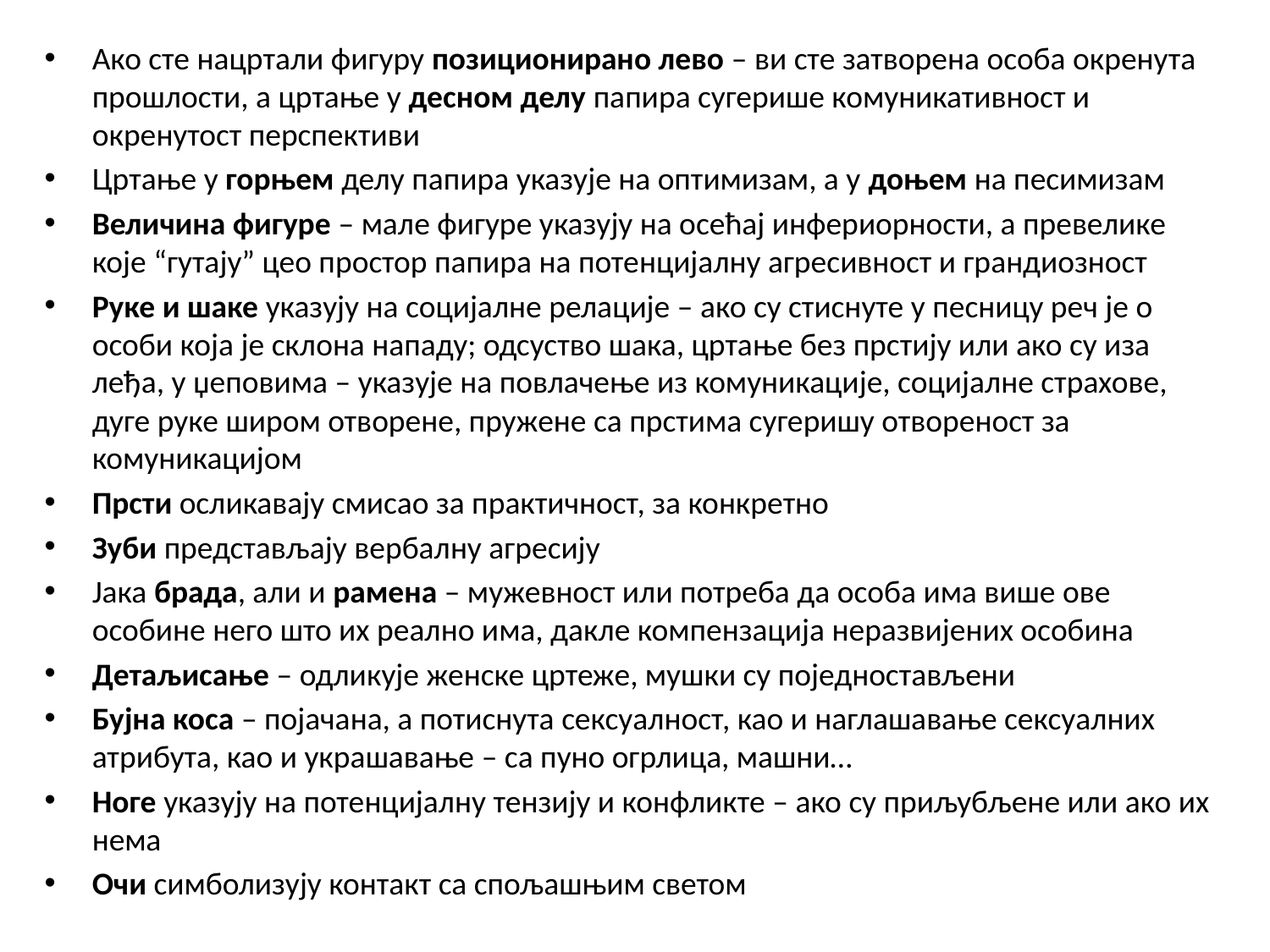

Ако сте нацртали фигуру позиционирано лево – ви сте затворена особа окренута прошлости, а цртање у десном делу папира сугерише комуникативност и окренутост перспективи
Цртање у горњем делу папира указује на оптимизам, а у доњем на песимизам
Величина фигуре – мале фигуре указују на осећај инфериорности, а превелике које “гутају” цео простор папира на потенцијалну агресивност и грандиозност
Руке и шаке указују на социјалне релације – ако су стиснуте у песницу реч је о особи која је склона нападу; одсуство шака, цртање без прстију или ако су иза леђа, у џеповима – указује на повлачење из комуникације, социјалне страхове, дуге руке широм отворене, пружене са прстима сугеришу отвореност за комуникацијом
Прсти осликавају смисао за практичност, за конкретно
Зуби представљају вербалну агресију
Јака брада, али и рамена – мужевност или потреба да особа има више ове особине него што их реално има, дакле компензација неразвијених особина
Детаљисање – одликује женске цртеже, мушки су поједностављени
Бујна коса – појачана, а потиснута сексуалност, као и наглашавање сексуалних атрибута, као и украшавање – са пуно огрлица, машни…
Ноге указују на потенцијалну тензију и конфликте – ако су приљубљене или ако их нема
Очи симболизују контакт са спољашњим светом